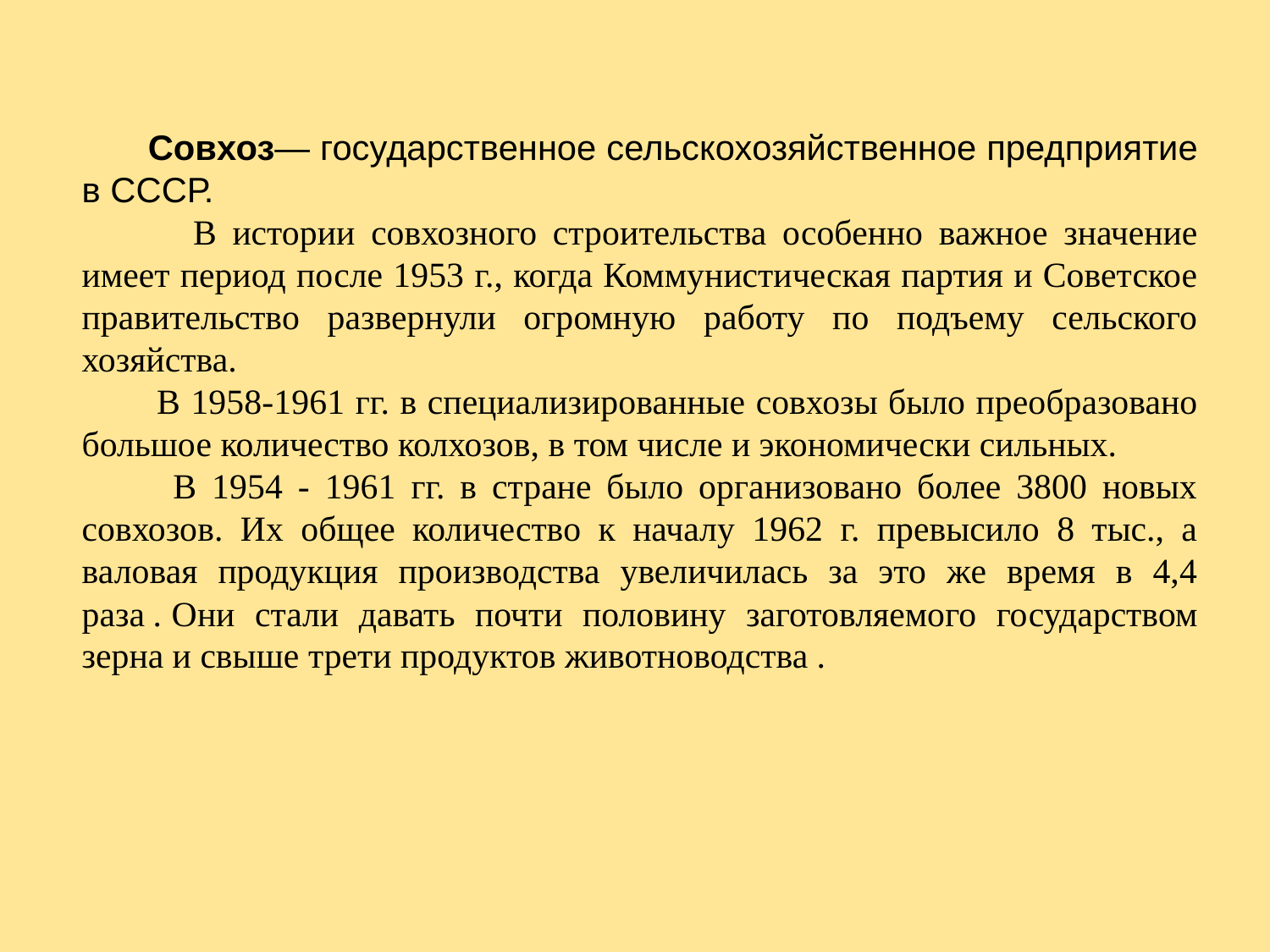

Совхоз— государственное сельскохозяйственное предприятие в СССР.
       В истории совхозного строительства особенно важное значение имеет период после 1953 г., когда Коммунистическая партия и Советское правительство развернули огромную работу по подъему сельского хозяйства.
       В 1958-1961 гг. в специализированные совхозы было преобразовано большое количество колхозов, в том числе и экономически сильных.
      В 1954 - 1961 гг. в стране было организовано более 3800 новых совхозов. Их общее количество к началу 1962 г. превысило 8 тыс., а валовая продукция производства увеличилась за это же время в 4,4 раза . Они стали давать почти половину заготовляемого государством зерна и свыше трети продуктов животноводства .